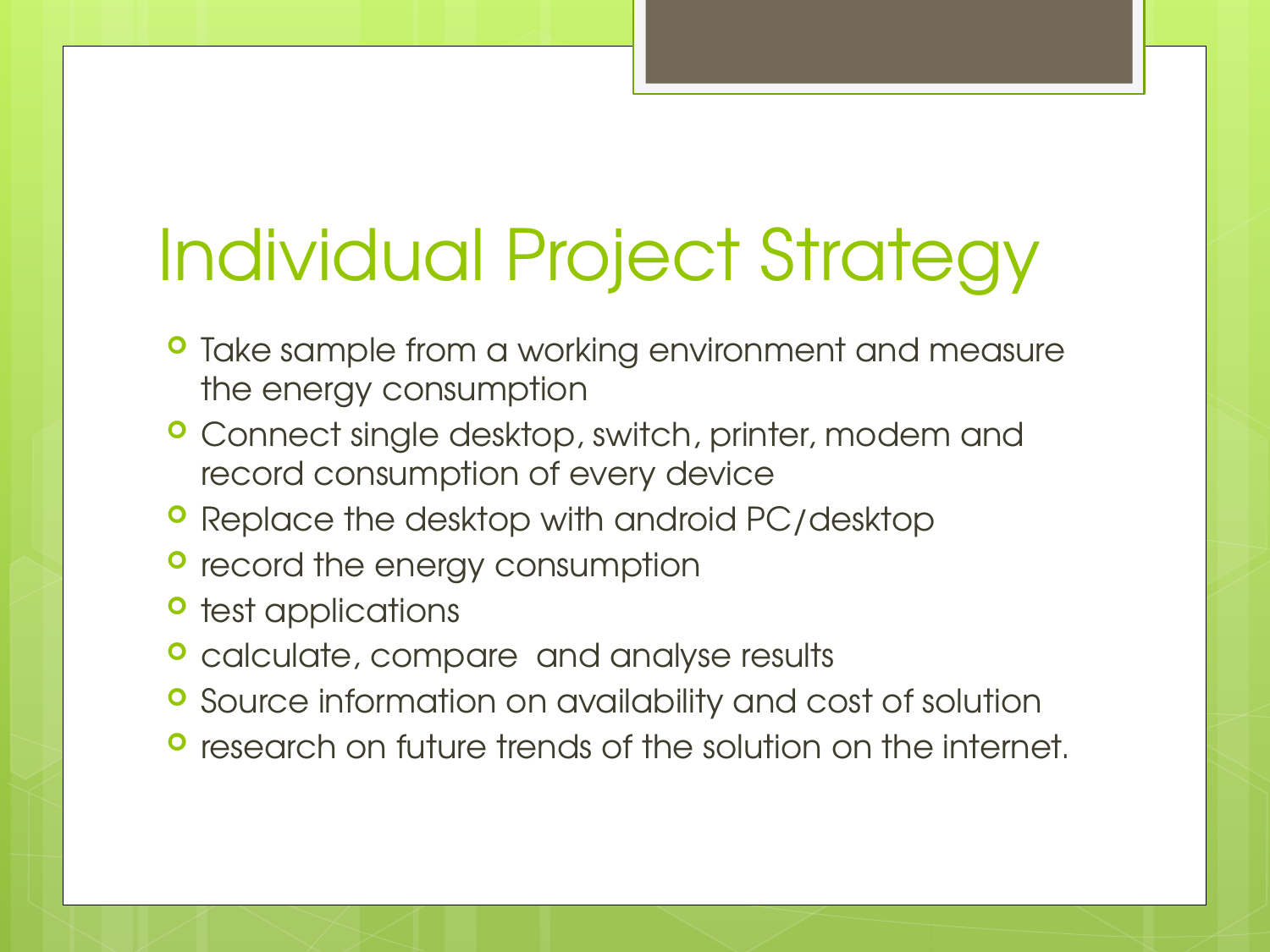

# Individual Project Strategy
Take sample from a working environment and measure the energy consumption
Connect single desktop, switch, printer, modem and record consumption of every device
Replace the desktop with android PC/desktop
record the energy consumption
test applications
calculate, compare  and analyse results
Source information on availability and cost of solution
research on future trends of the solution on the internet.